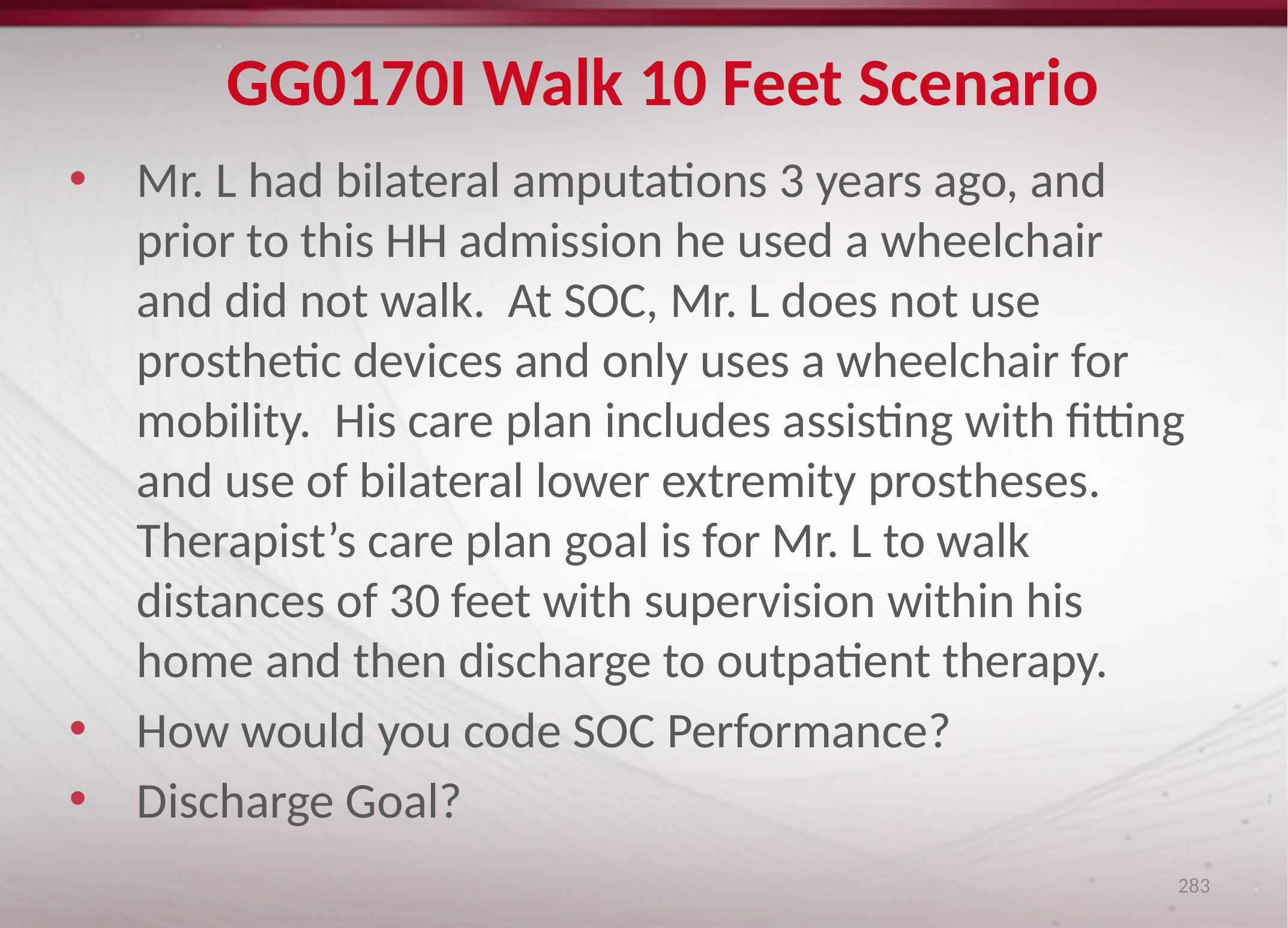

# GG0170I Walk 10 Feet Scenario
Mr. L had bilateral amputations 3 years ago, and prior to this HH admission he used a wheelchair and did not walk.  At SOC, Mr. L does not use prosthetic devices and only uses a wheelchair for mobility.  His care plan includes assisting with fitting and use of bilateral lower extremity prostheses.  Therapist’s care plan goal is for Mr. L to walk distances of 30 feet with supervision within his home and then discharge to outpatient therapy.
How would you code SOC Performance?
Discharge Goal?
283